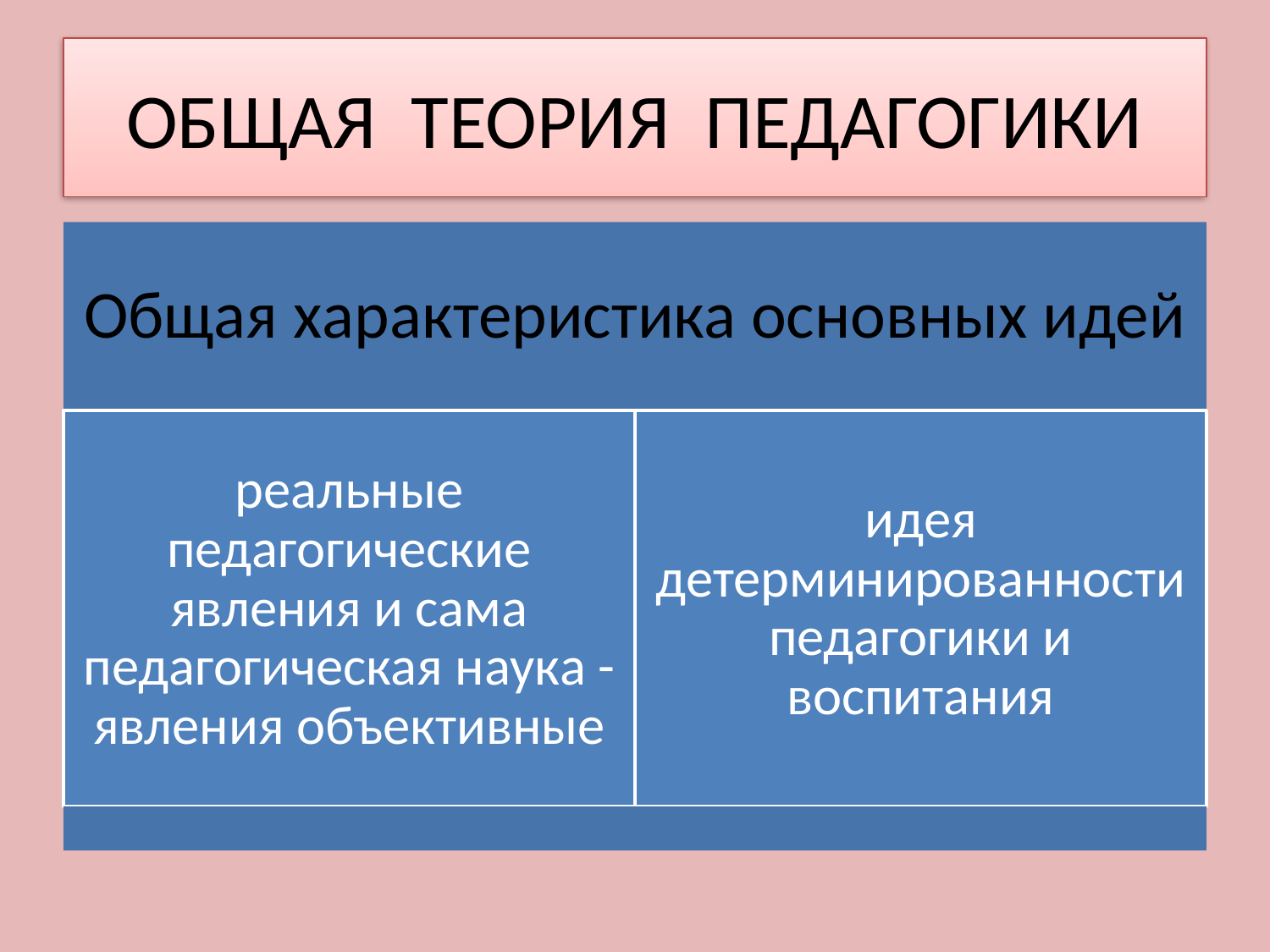

# ОБЩАЯ  ТЕОРИЯ  ПЕДАГОГИКИ
Общая характеристика основных идей
реальные педагогические явления и сама педагогическая наука - явления объективные
идея детерминированности педагогики и воспитания